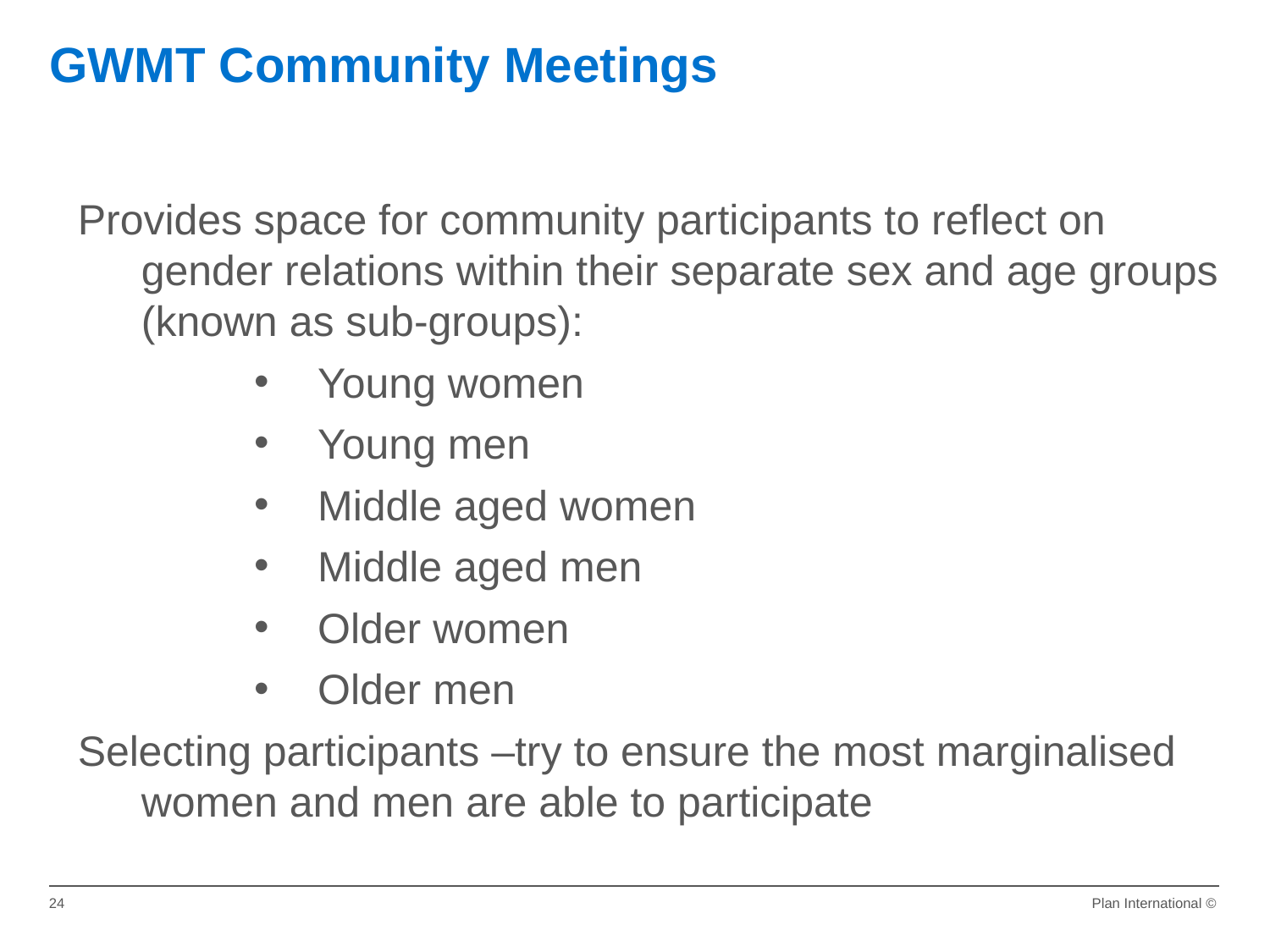

GWMT Community Meetings

Provides space for community participants to reflect on gender relations within their separate sex and age groups (known as sub-groups):
Young women
Young men
Middle aged women
Middle aged men
Older women
Older men
Selecting participants –try to ensure the most marginalised women and men are able to participate
24